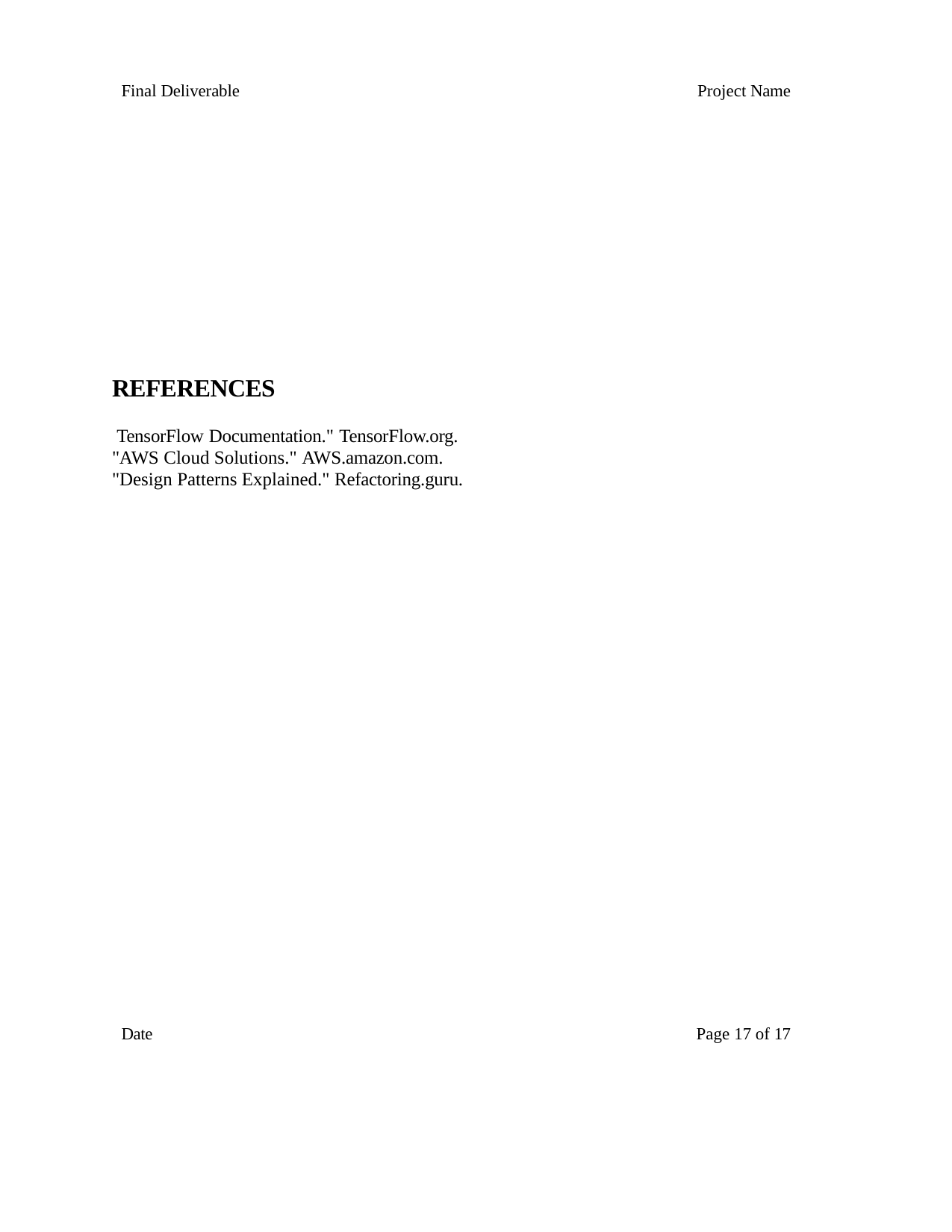

Final Deliverable
Project Name
References

TensorFlow Documentation." TensorFlow.org. "AWS Cloud Solutions." AWS.amazon.com. "Design Patterns Explained." Refactoring.guru.
Date
Page 17 of 17